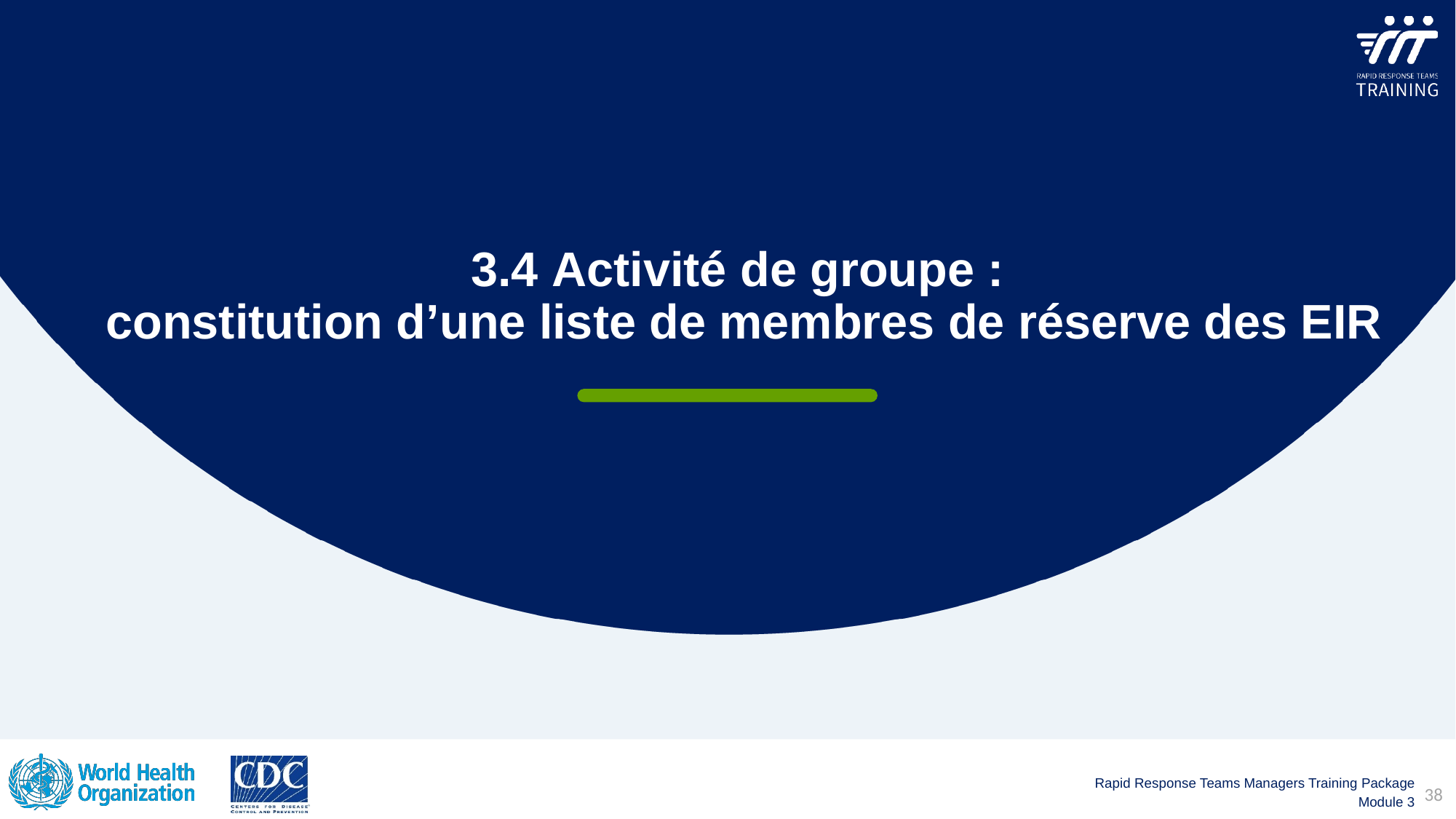

3.4 Activité de groupe :
constitution d’une liste de membres de réserve des EIR
38